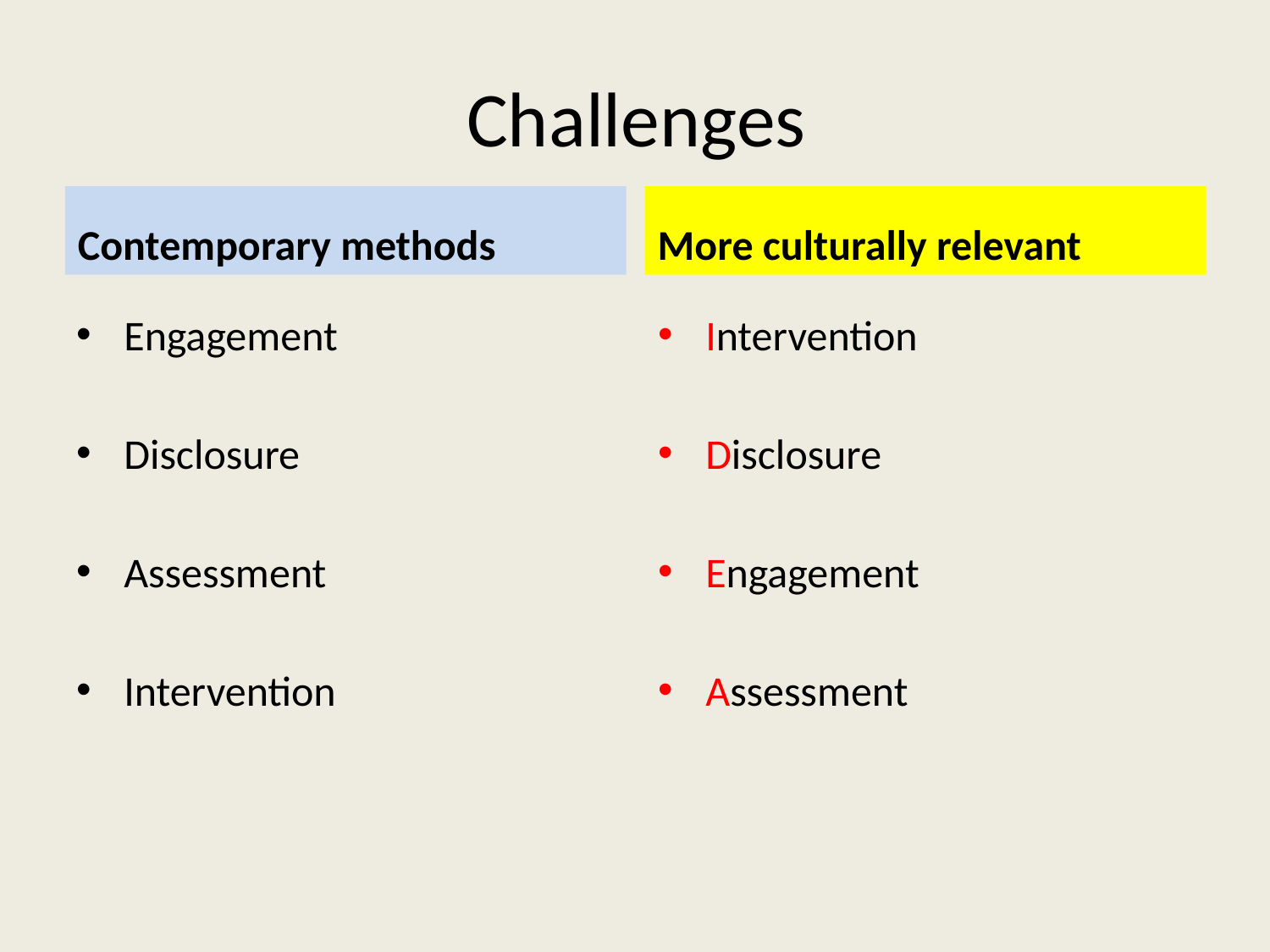

# Challenges
Contemporary methods
More culturally relevant
Engagement

Disclosure

Assessment

Intervention

Intervention

Disclosure

Engagement

Assessment